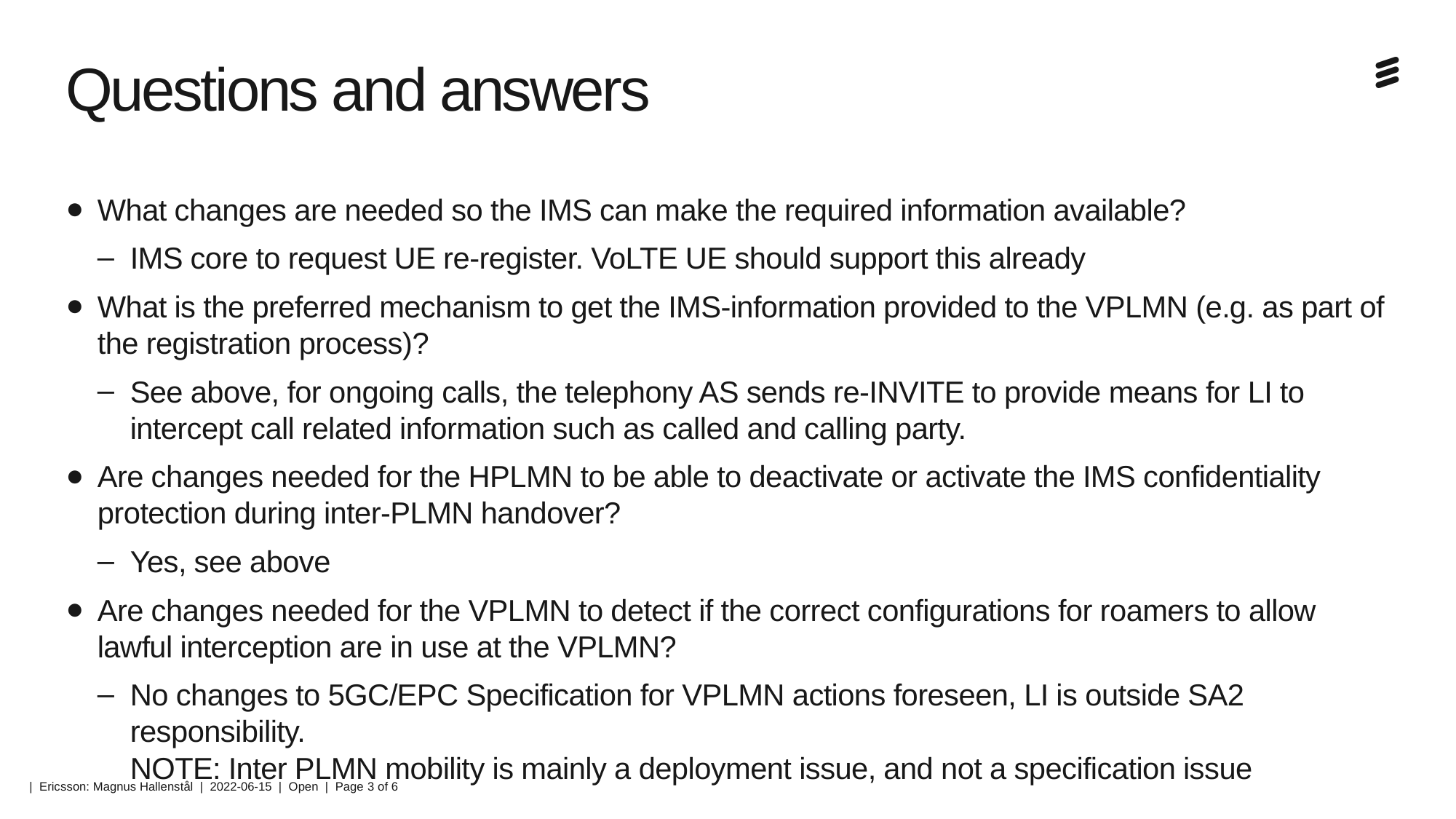

# Questions and answers
What changes are needed so the IMS can make the required information available?
IMS core to request UE re-register. VoLTE UE should support this already
What is the preferred mechanism to get the IMS-information provided to the VPLMN (e.g. as part of the registration process)?
See above, for ongoing calls, the telephony AS sends re-INVITE to provide means for LI to intercept call related information such as called and calling party.
Are changes needed for the HPLMN to be able to deactivate or activate the IMS confidentiality protection during inter-PLMN handover?
Yes, see above
Are changes needed for the VPLMN to detect if the correct configurations for roamers to allow lawful interception are in use at the VPLMN?
No changes to 5GC/EPC Specification for VPLMN actions foreseen, LI is outside SA2 responsibility.
NOTE: Inter PLMN mobility is mainly a deployment issue, and not a specification issue